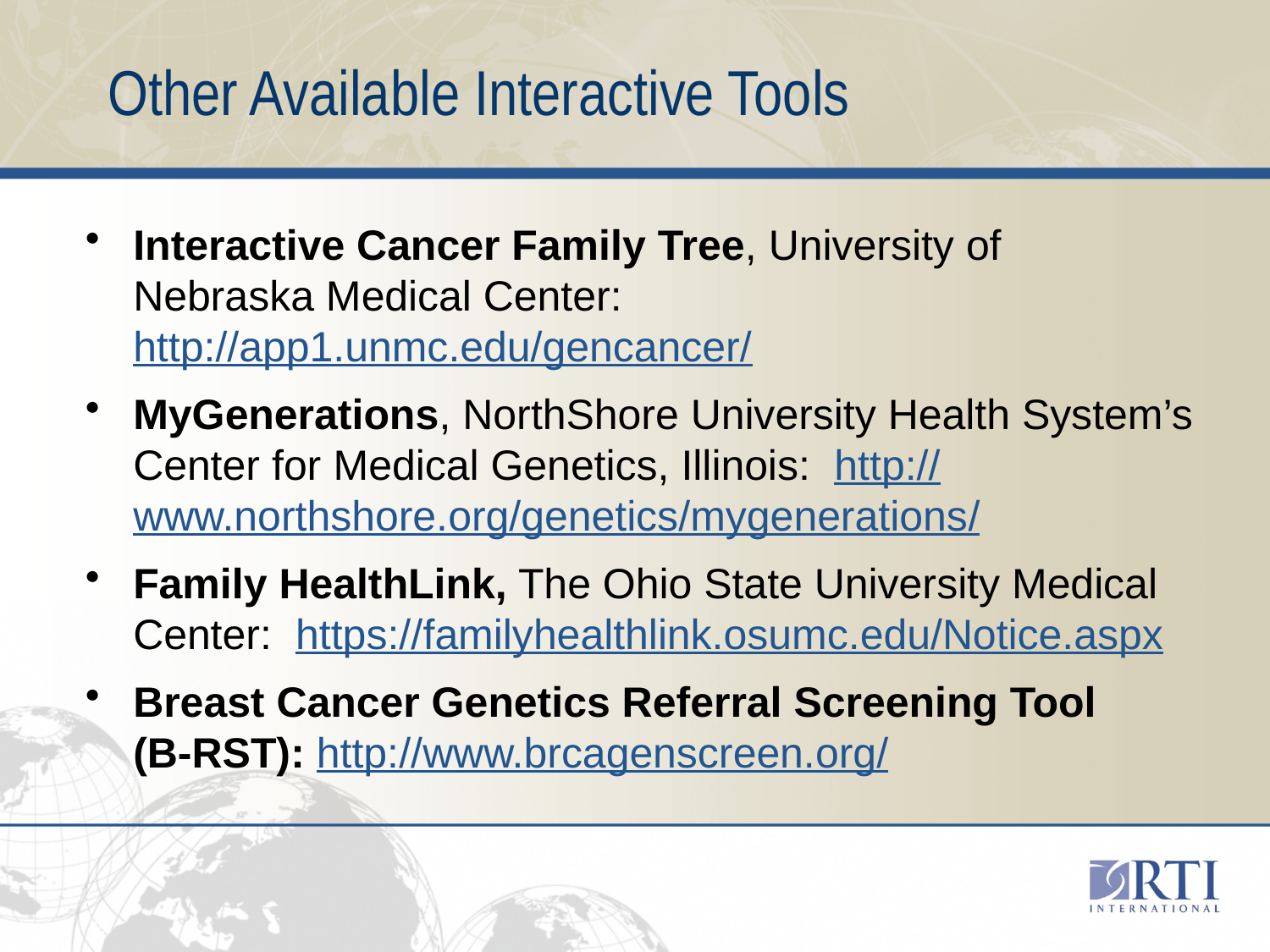

# Other Available Interactive Tools
Interactive Cancer Family Tree, University of Nebraska Medical Center:  http://app1.unmc.edu/gencancer/
MyGenerations, NorthShore University Health System’s Center for Medical Genetics, Illinois:  http://www.northshore.org/genetics/mygenerations/
Family HealthLink, The Ohio State University Medical Center:  https://familyhealthlink.osumc.edu/Notice.aspx
Breast Cancer Genetics Referral Screening Tool
(B-RST): http://www.brcagenscreen.org/